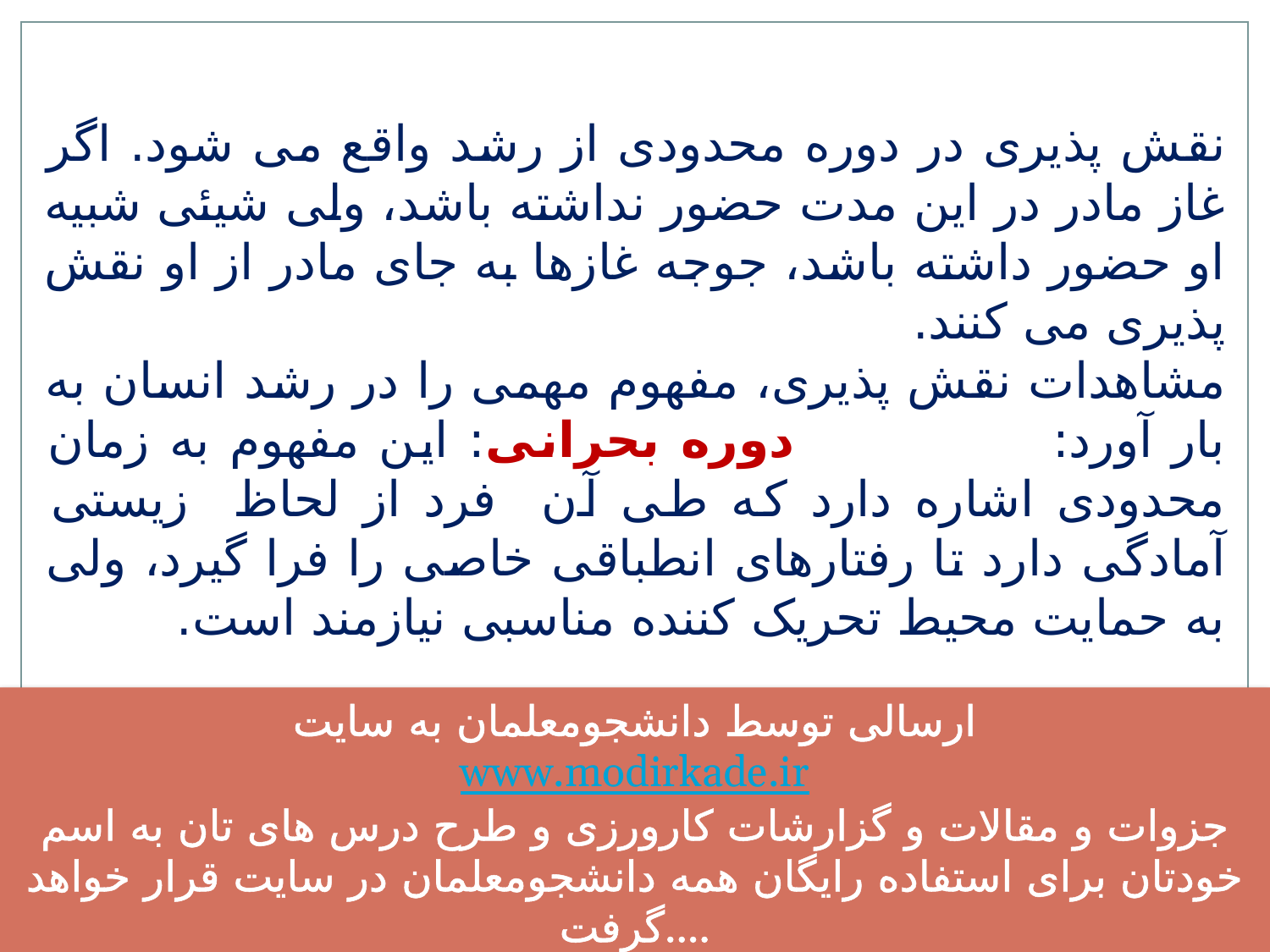

نقش پذیری در دوره محدودی از رشد واقع می شود. اگر غاز مادر در این مدت حضور نداشته باشد، ولی شیئی شبیه او حضور داشته باشد، جوجه غازها به جای مادر از او نقش پذیری می کنند.
مشاهدات نقش پذیری، مفهوم مهمی را در رشد انسان به بار آورد:             دوره بحرانی: این مفهوم به زمان محدودی اشاره دارد که طی آن  فرد از لحاظ  زیستی آمادگی دارد تا رفتارهای انطباقی خاصی را فرا گیرد، ولی به حمایت محیط تحریک کننده مناسبی نیازمند است.
ارسالی توسط دانشجومعلمان به سایت
www.modirkade.ir
جزوات و مقالات و گزارشات کارورزی و طرح درس های تان به اسم خودتان برای استفاده رایگان همه دانشجومعلمان در سایت قرار خواهد گرفت....
موفق و سربلند باشید...

www.modirkade.ir